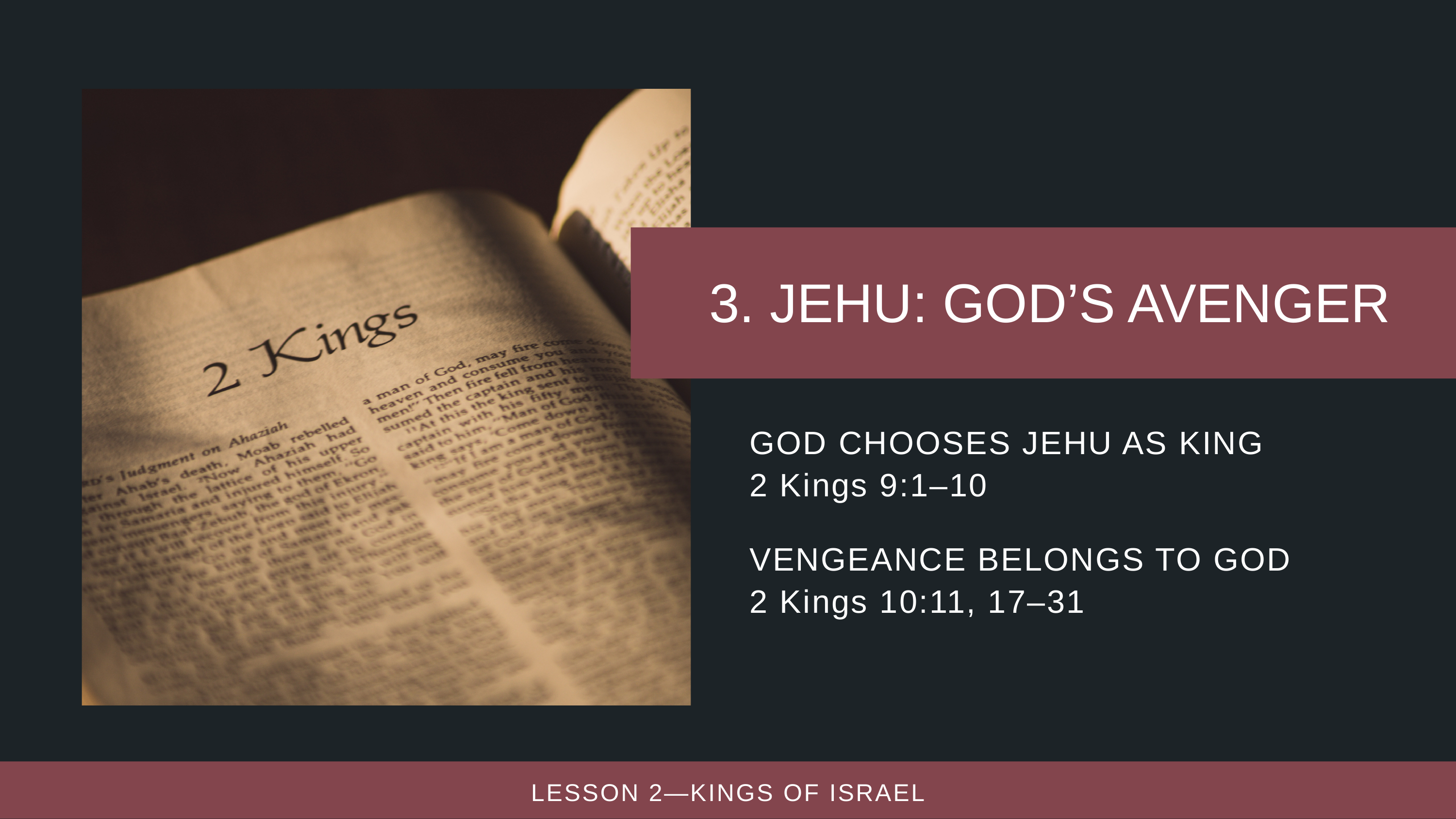

GOD CHOOSES JEHU AS KING
2 Kings 9:1–10

VENGEANCE BELONGS TO GOD
2 Kings 10:11, 17–31